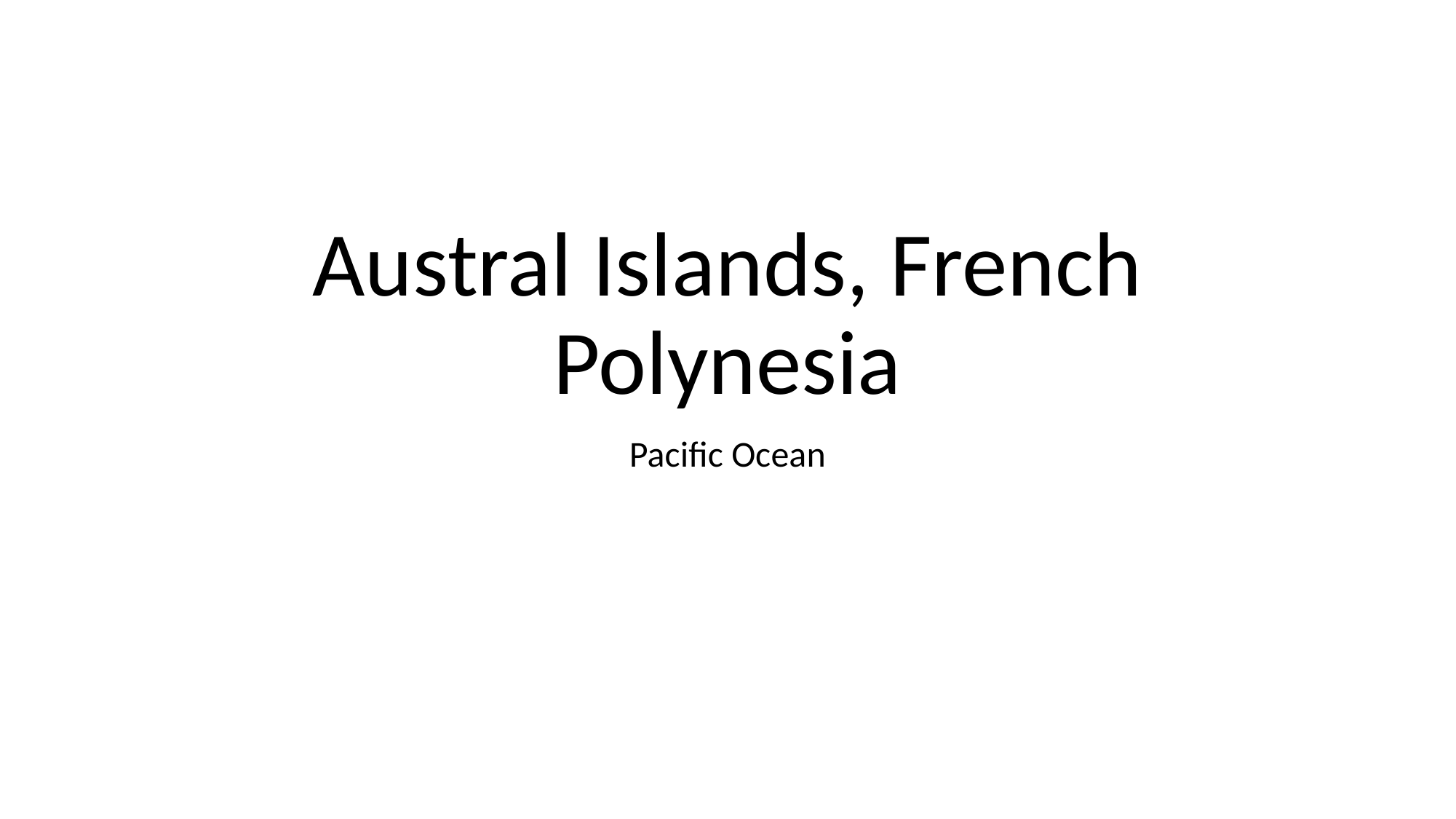

# Austral Islands, French Polynesia
Pacific Ocean